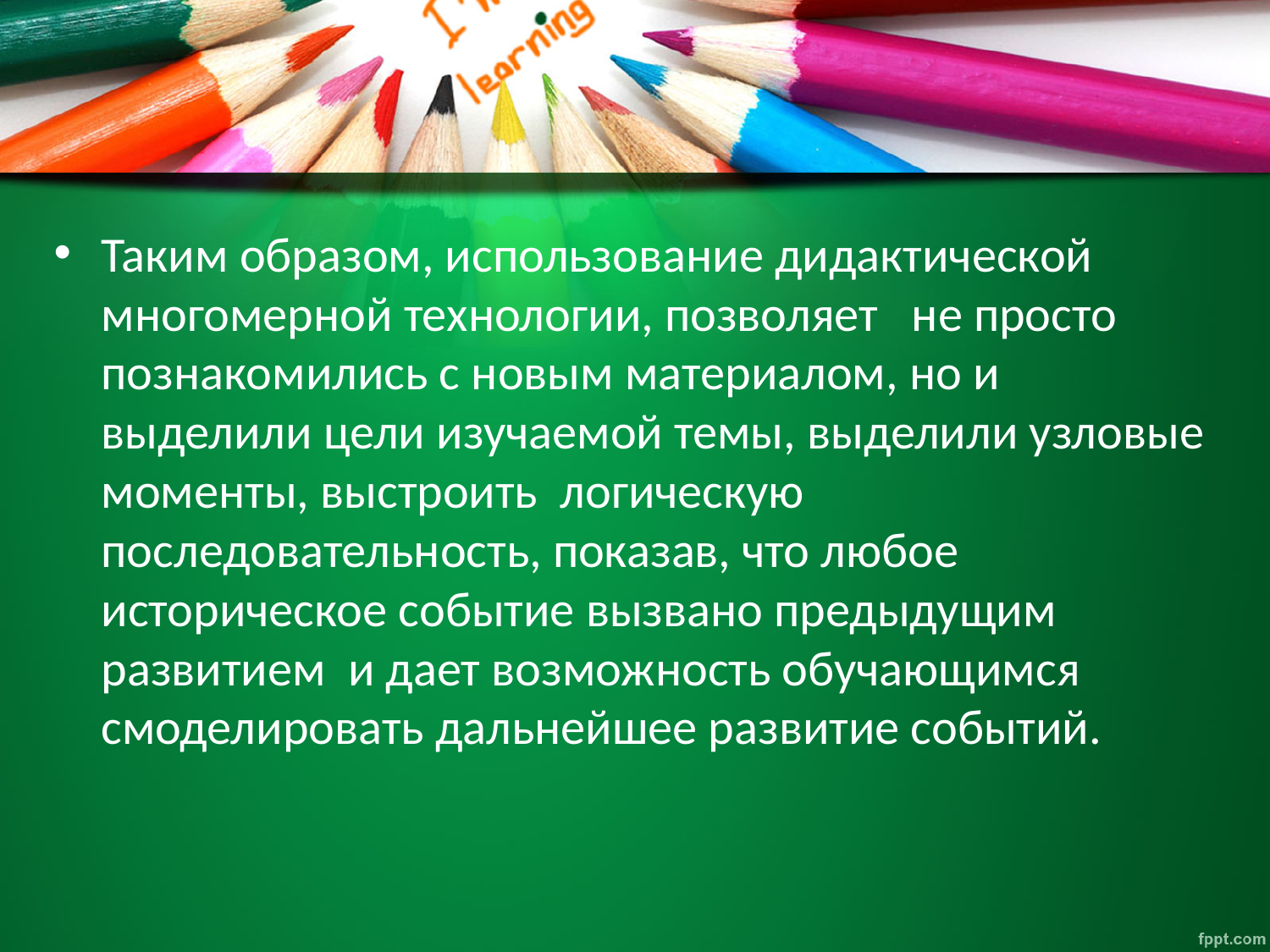

Таким образом, использование дидактической многомерной технологии, позволяет   не просто познакомились с новым материалом, но и выделили цели изучаемой темы, выделили узловые моменты, выстроить  логическую последовательность, показав, что любое историческое событие вызвано предыдущим развитием  и дает возможность обучающимся смоделировать дальнейшее развитие событий.